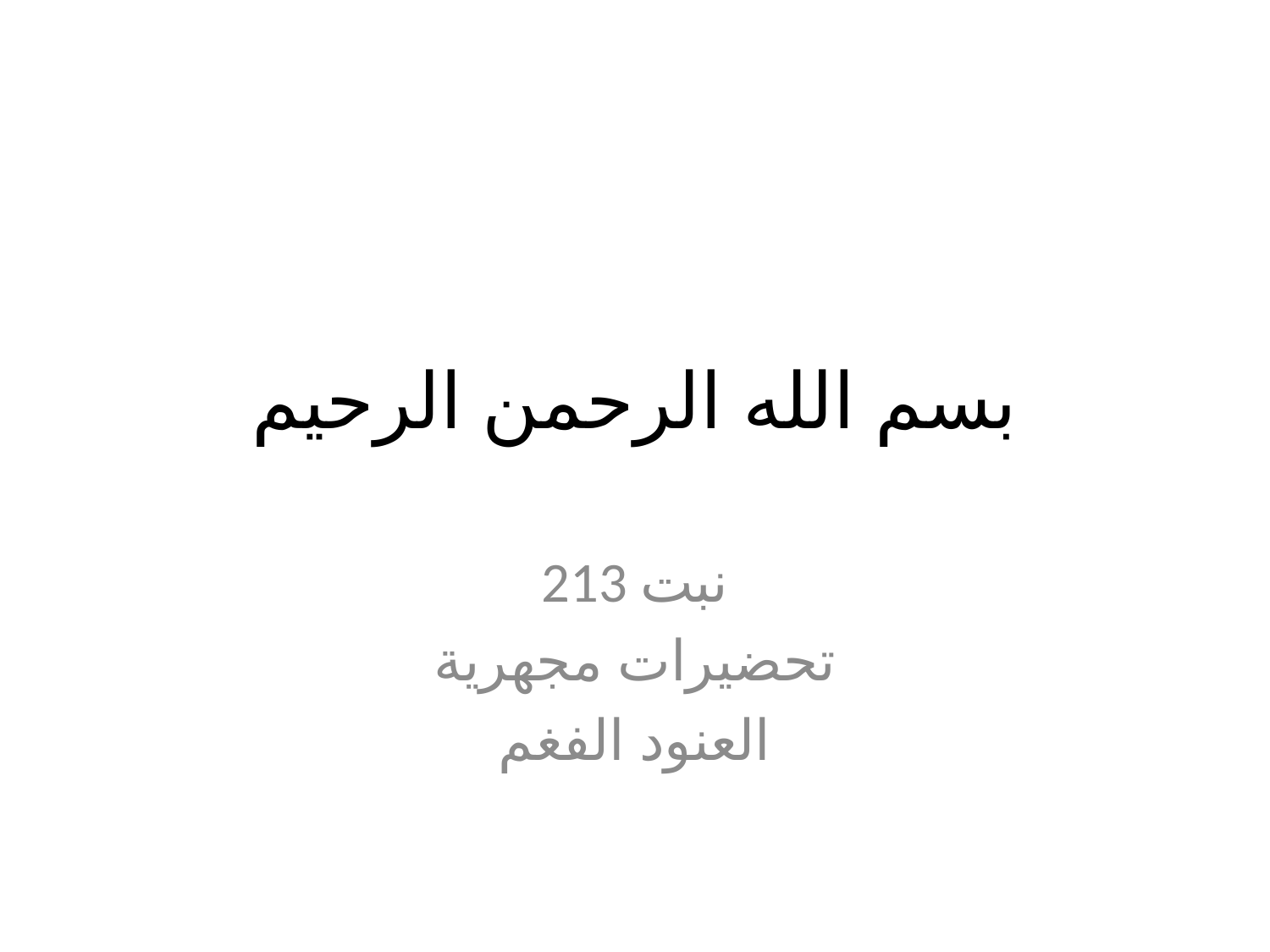

# بسم الله الرحمن الرحيم
213 نبت
تحضيرات مجهرية
العنود الفغم